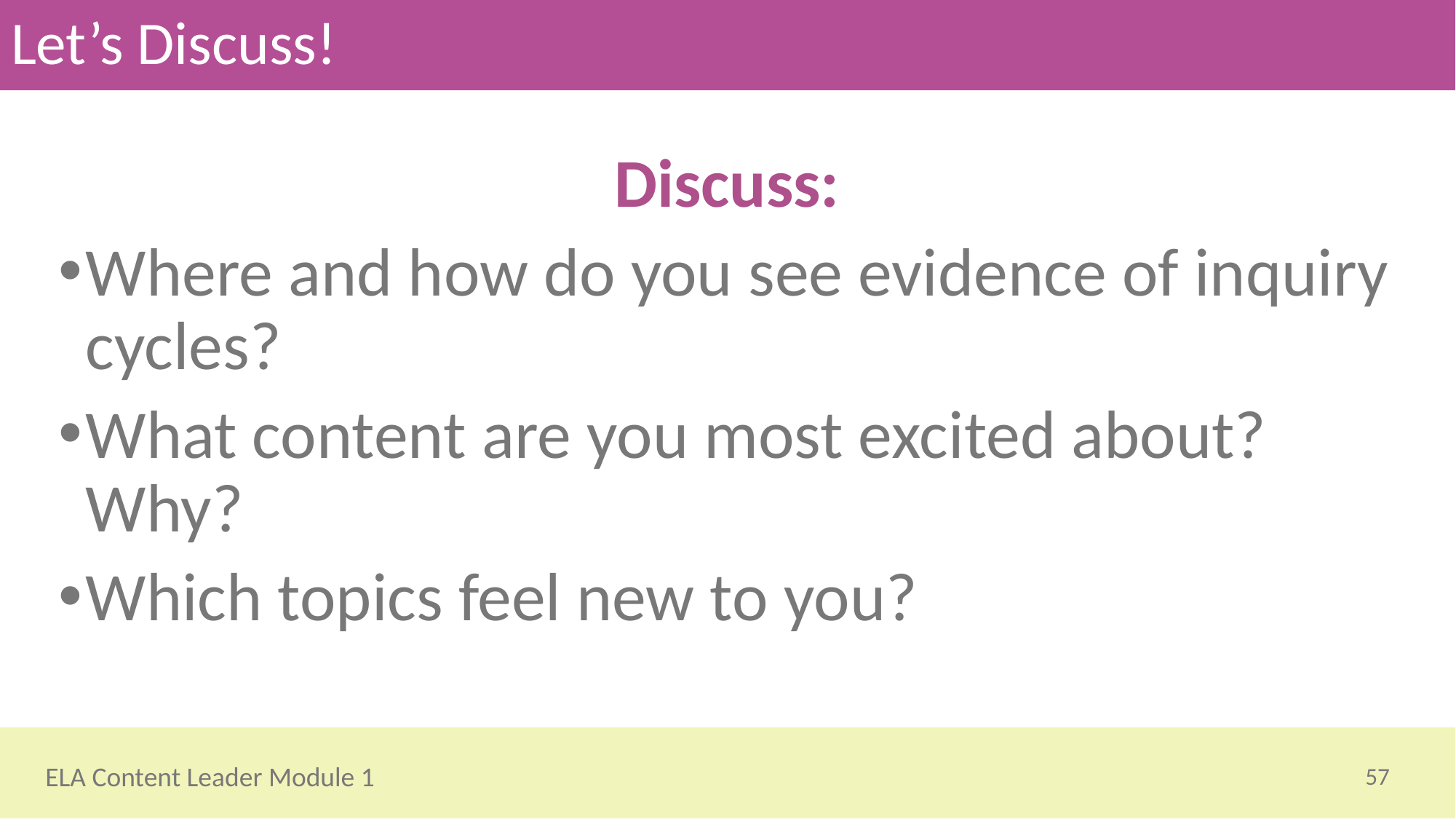

# Let’s Discuss!
Discuss:
Where and how do you see evidence of inquiry cycles?
What content are you most excited about? Why?
Which topics feel new to you?
57